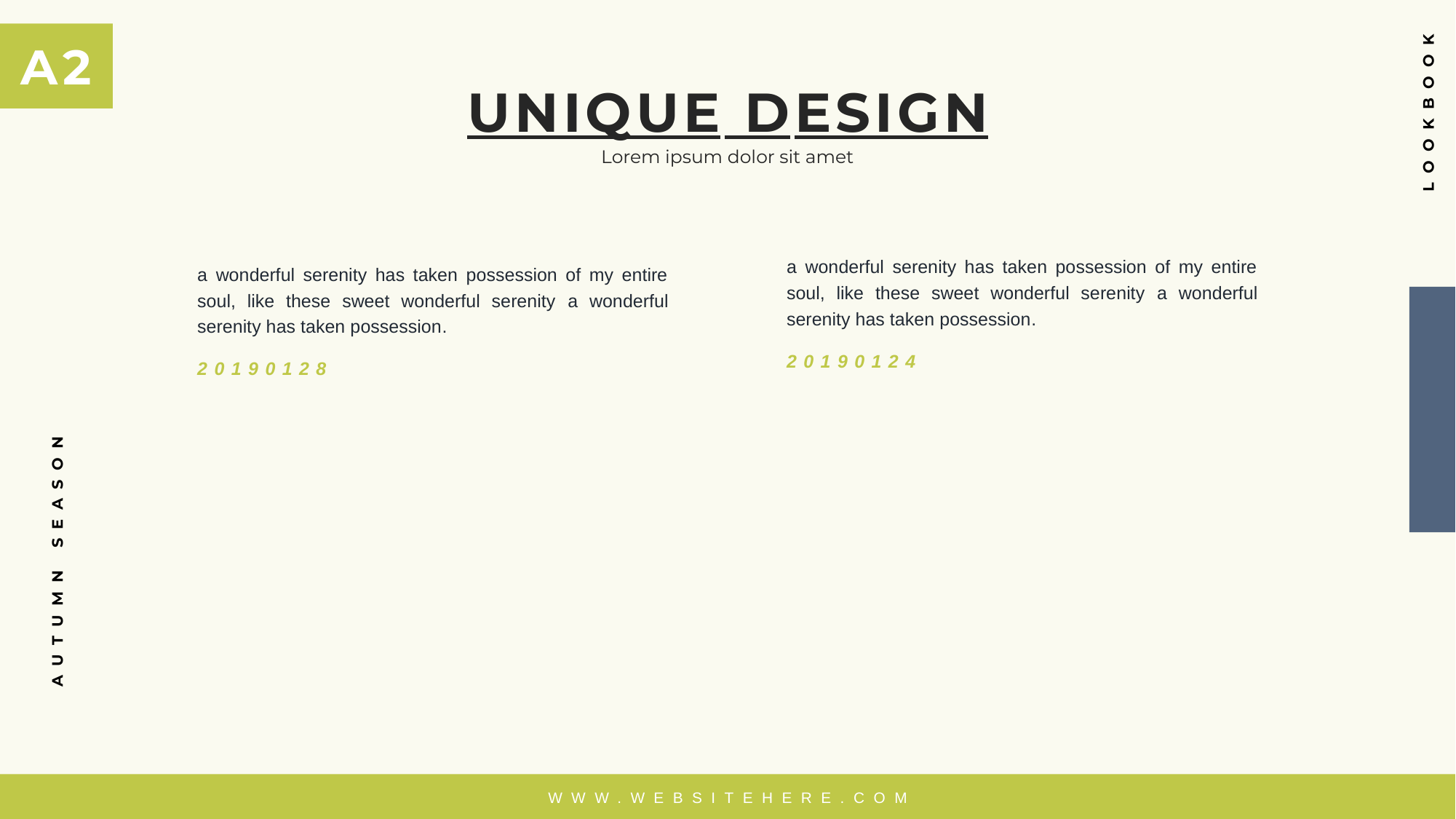

A2

WWW.WEBSITEHERE.COM
UNIQUE DESIGN
LOOKBOOK
Lorem ipsum dolor sit amet
a wonderful serenity has taken possession of my entire soul, like these sweet wonderful serenity a wonderful serenity has taken possession.
a wonderful serenity has taken possession of my entire soul, like these sweet wonderful serenity a wonderful serenity has taken possession.

20190124
20190128

AUTUMN SEASON